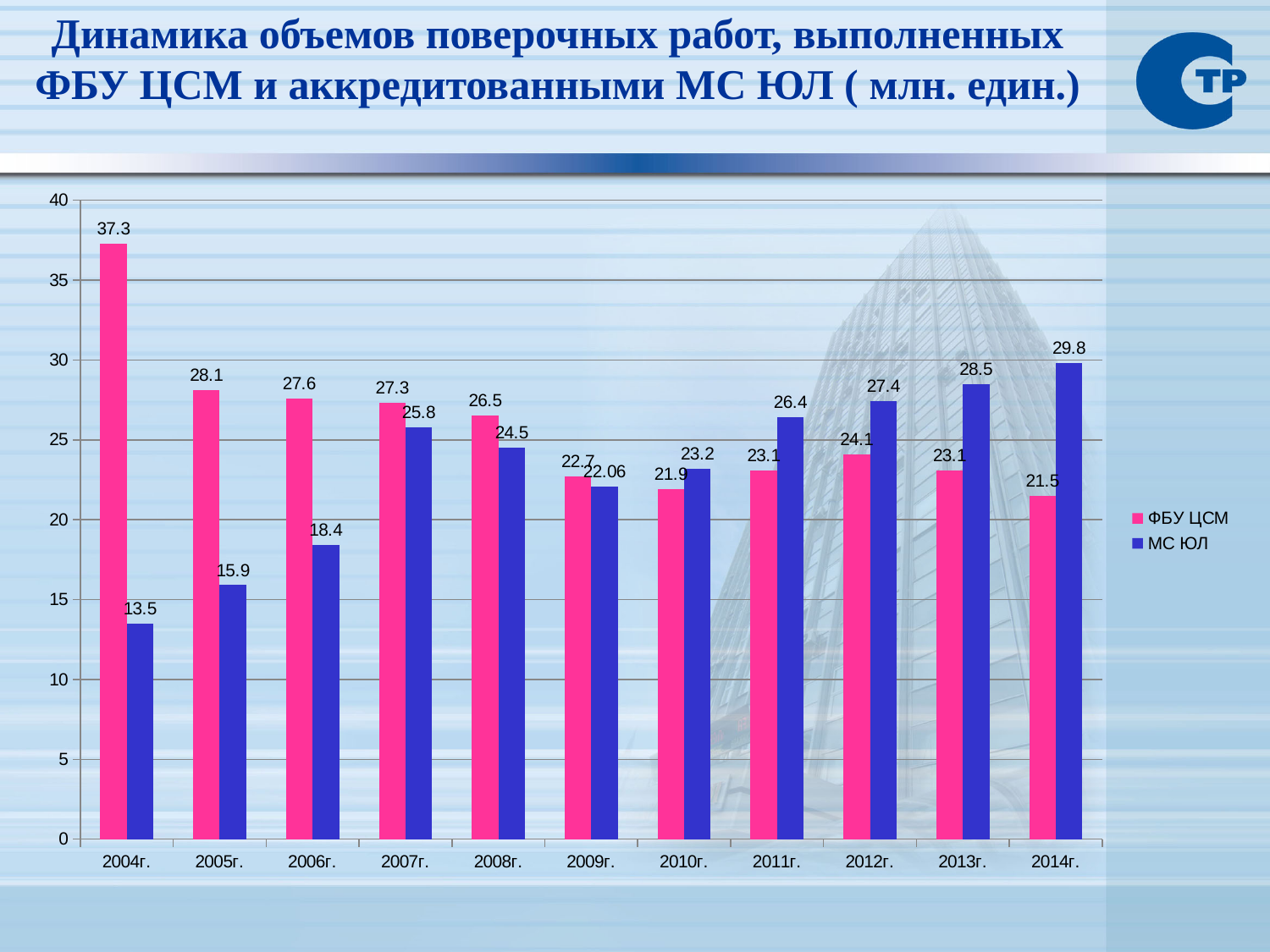

# Динамика объемов поверочных работ, выполненных ФБУ ЦСМ и аккредитованными МС ЮЛ ( млн. един.)

### Chart

| Category | ФБУ ЦСМ | МС ЮЛ |
|---|---|---|
| 2004г. | 37.300000000000004 | 13.5 |
| 2005г. | 28.1 | 15.9 |
| 2006г. | 27.6 | 18.4 |
| 2007г. | 27.3 | 25.8 |
| 2008г. | 26.5 | 24.5 |
| 2009г. | 22.7 | 22.06 |
| 2010г. | 21.9 | 23.2 |
| 2011г. | 23.1 | 26.4 |
| 2012г. | 24.1 | 27.4 |
| 2013г. | 23.1 | 28.5 |
| 2014г. | 21.5 | 29.8 |